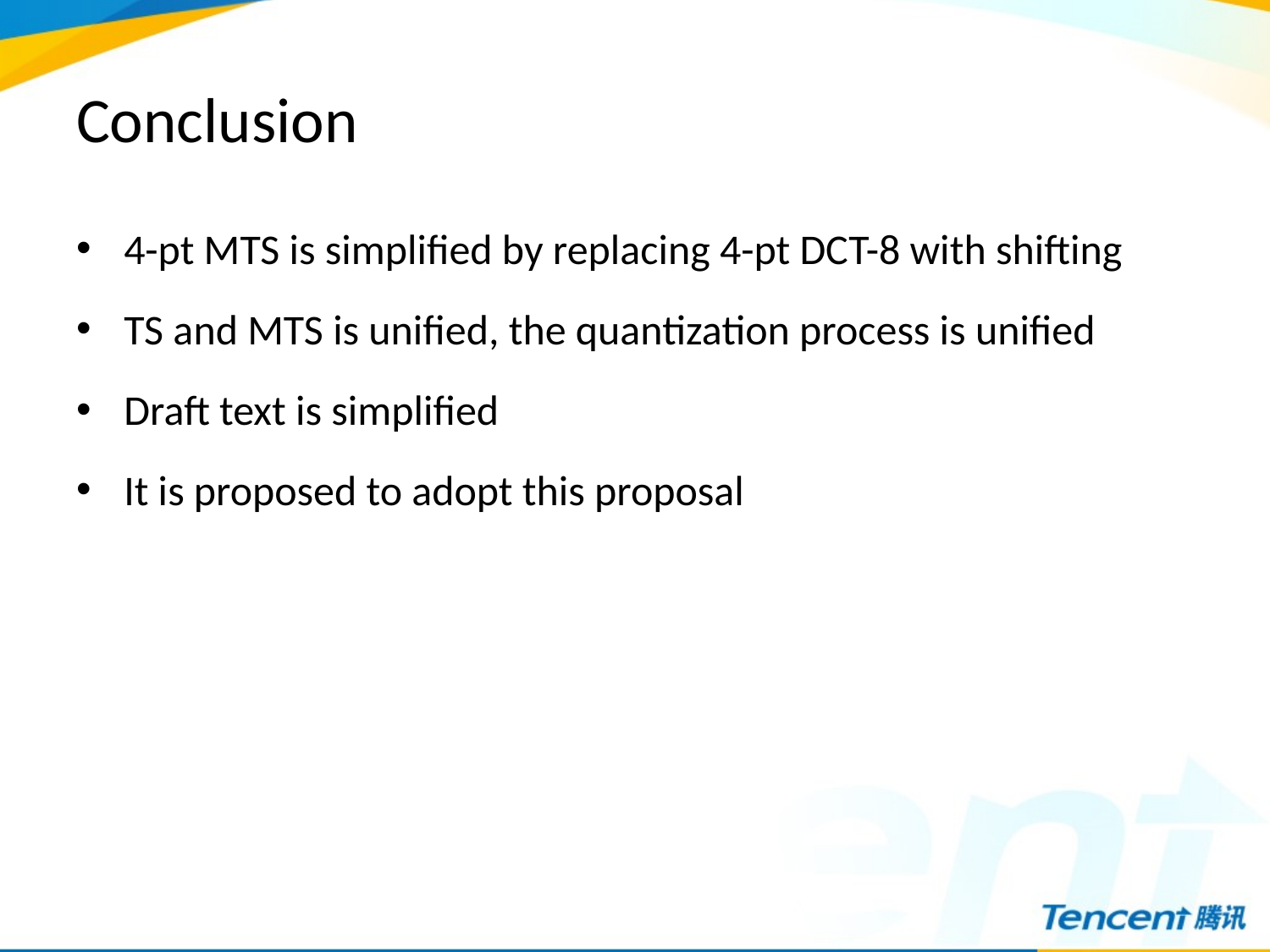

# Conclusion
4-pt MTS is simplified by replacing 4-pt DCT-8 with shifting
TS and MTS is unified, the quantization process is unified
Draft text is simplified
It is proposed to adopt this proposal